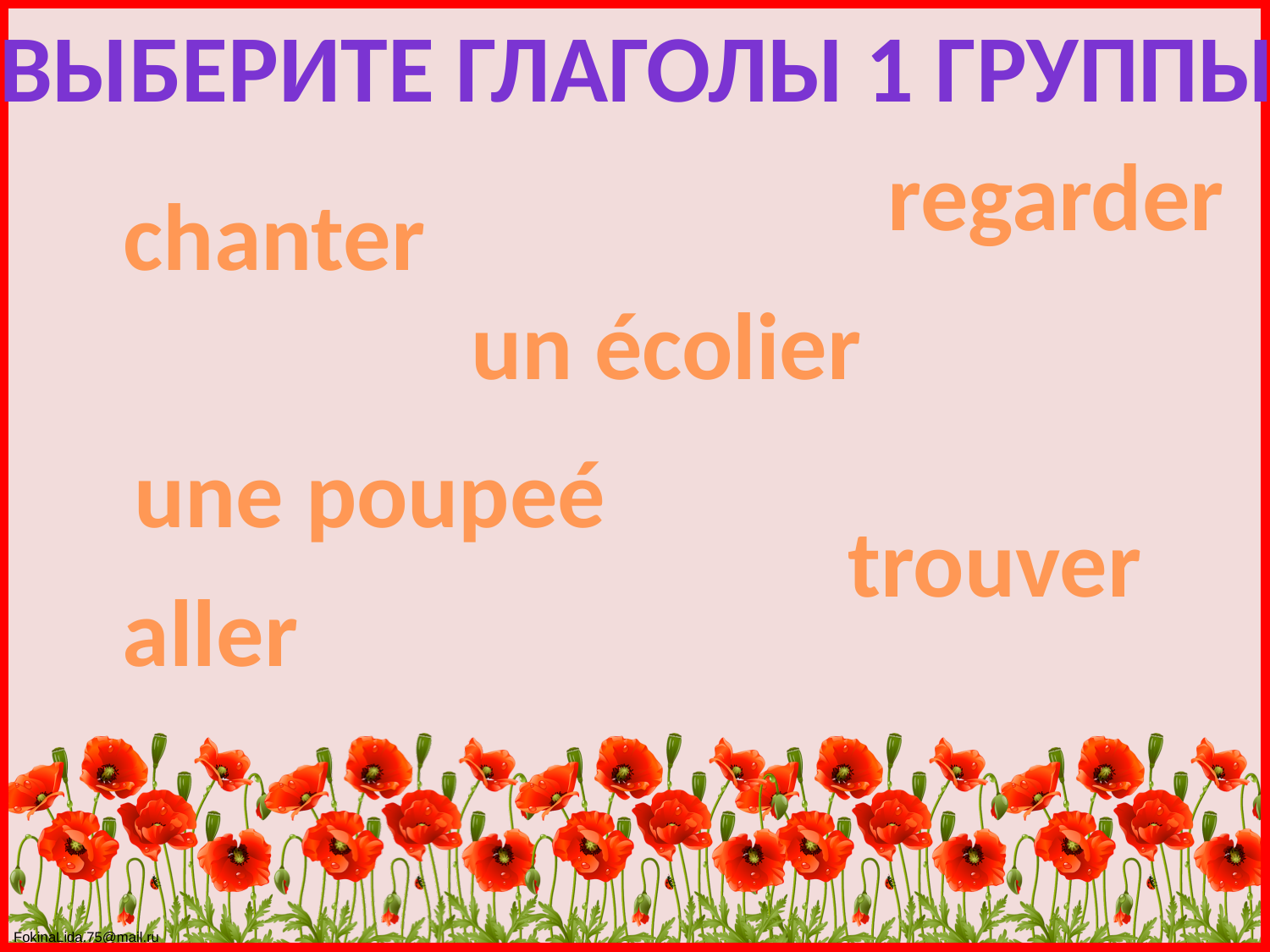

Выберите глаголы 1 группы
regarder
chanter
un écolier
une poupeé
trouver
aller